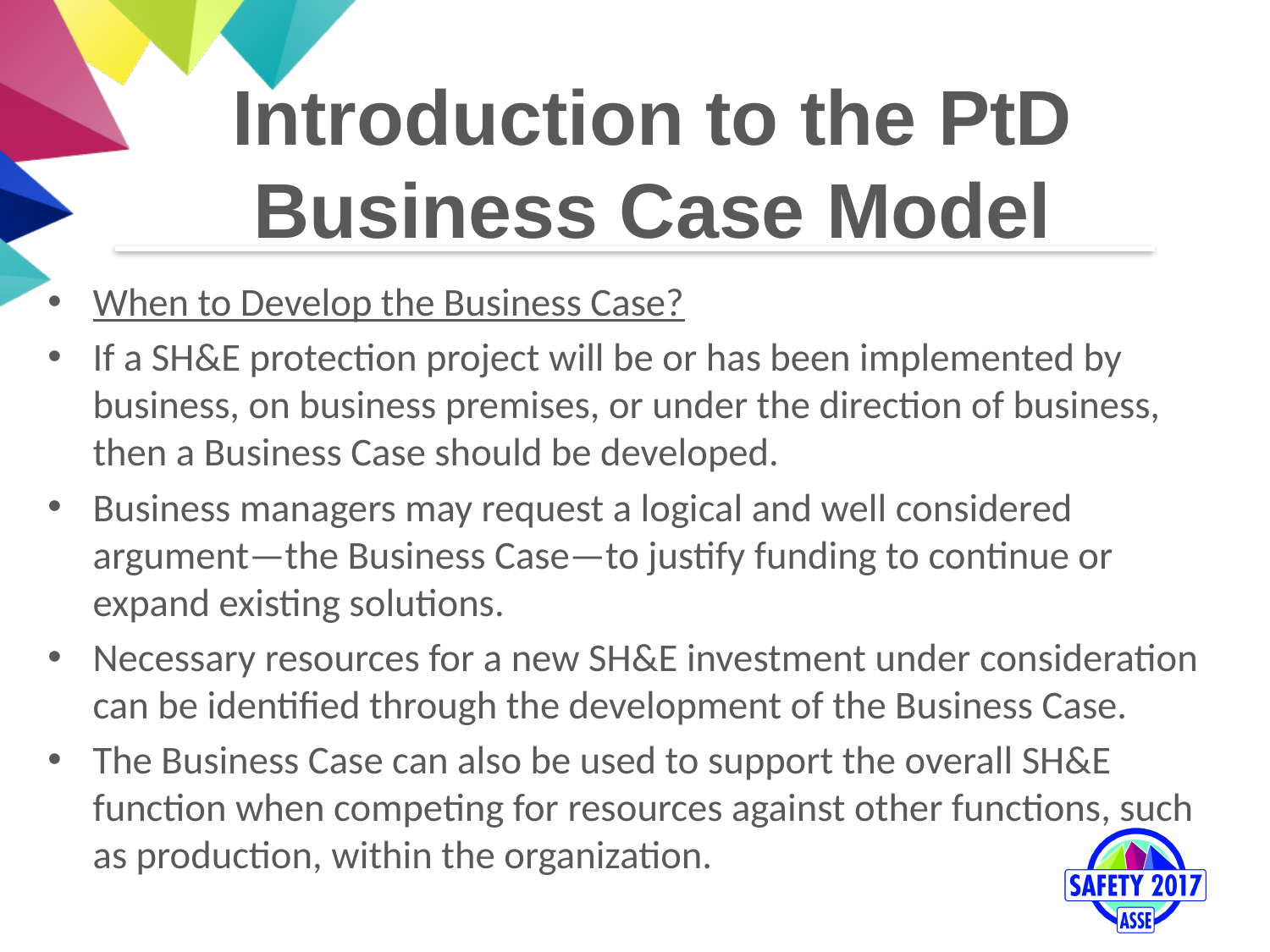

# Introduction to the PtD Business Case Model
When to Develop the Business Case?
If a SH&E protection project will be or has been implemented by business, on business premises, or under the direction of business, then a Business Case should be developed.
Business managers may request a logical and well considered argument—the Business Case—to justify funding to continue or expand existing solutions.
Necessary resources for a new SH&E investment under consideration can be identified through the development of the Business Case.
The Business Case can also be used to support the overall SH&E function when competing for resources against other functions, such as production, within the organization.